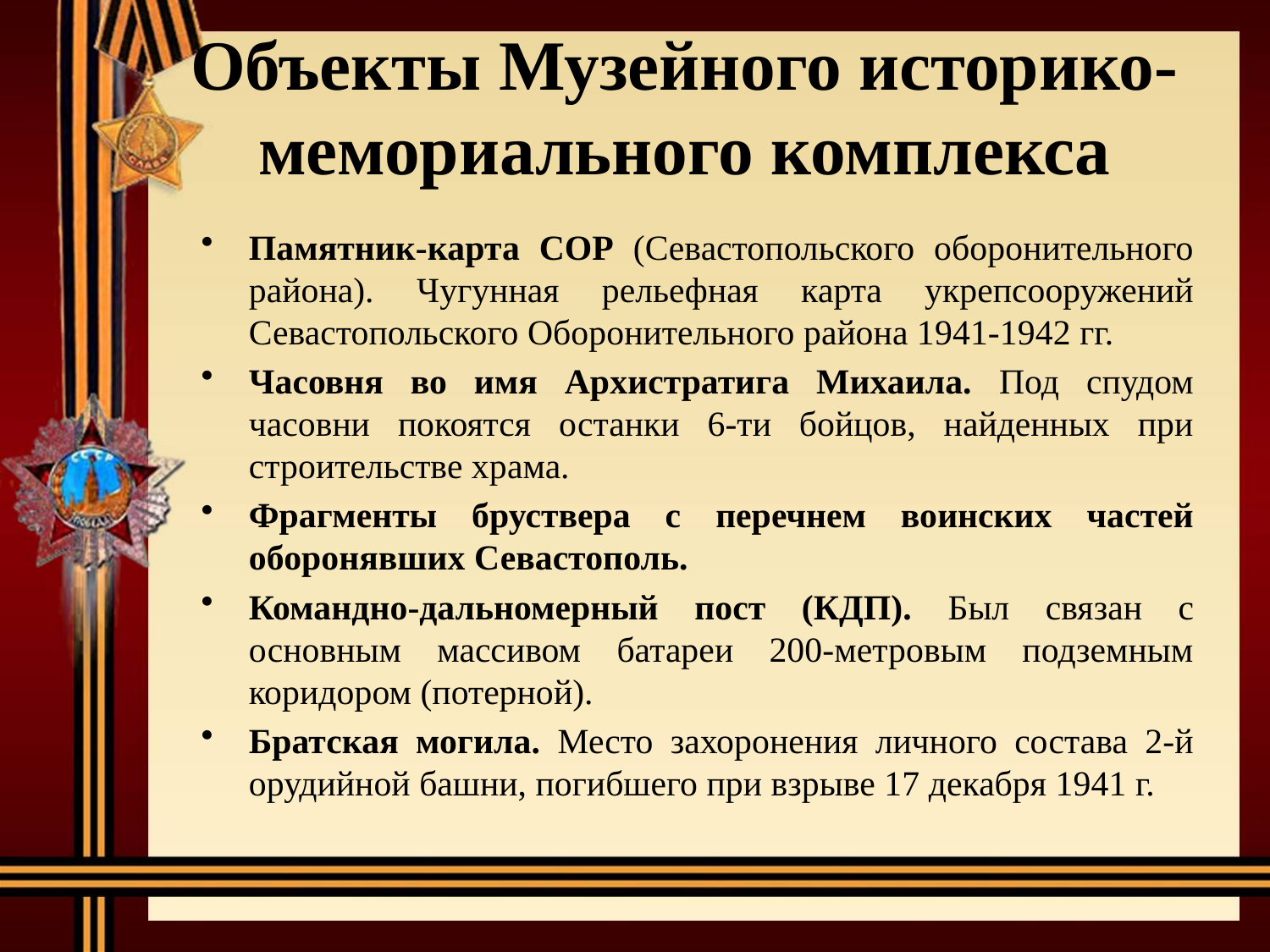

# Объекты Музейного историко-мемориального комплекса
Памятник-карта СОР (Севастопольского оборонительного района). Чугунная рельефная карта укрепсооружений Севастопольского Оборонительного района 1941-1942 гг.
Часовня во имя Архистратига Михаила. Под спудом часовни покоятся останки 6-ти бойцов, найденных при строительстве храма.
Фрагменты бруствера с перечнем воинских частей оборонявших Севастополь.
Командно-дальномерный пост (КДП). Был связан с основным массивом батареи 200-метровым подземным коридором (потерной).
Братская могила. Место захоронения личного состава 2-й орудийной башни, погибшего при взрыве 17 декабря 1941 г.